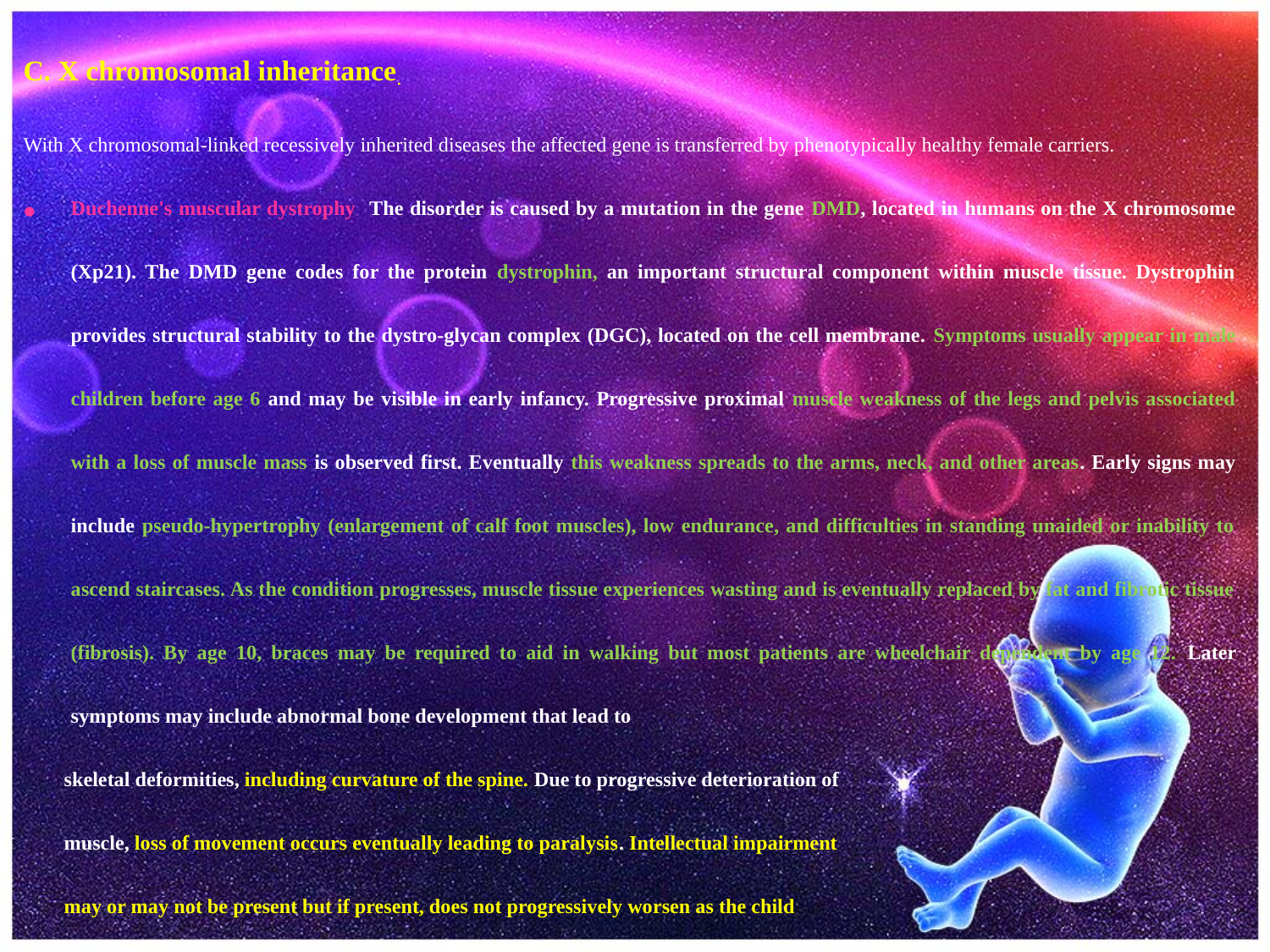

C. X chromosomal inheritance.
With X chromosomal-linked recessively inherited diseases the affected gene is transferred by phenotypically healthy female carriers.
Duchenne's muscular dystrophy  The disorder is caused by a mutation in the gene DMD, located in humans on the X chromosome (Xp21). The DMD gene codes for the protein dystrophin, an important structural component within muscle tissue. Dystrophin provides structural stability to the dystro-glycan complex (DGC), located on the cell membrane. Symptoms usually appear in male children before age 6 and may be visible in early infancy. Progressive proximal muscle weakness of the legs and pelvis associated with a loss of muscle mass is observed first. Eventually this weakness spreads to the arms, neck, and other areas. Early signs may include pseudo-hypertrophy (enlargement of calf foot muscles), low endurance, and difficulties in standing unaided or inability to ascend staircases. As the condition progresses, muscle tissue experiences wasting and is eventually replaced by fat and fibrotic tissue (fibrosis). By age 10, braces may be required to aid in walking but most patients are wheelchair dependent by age 12. Later symptoms may include abnormal bone development that lead to
        skeletal deformities, including curvature of the spine. Due to progressive deterioration of
        muscle, loss of movement occurs eventually leading to paralysis. Intellectual impairment
        may or may not be present but if present, does not progressively worsen as the child
        ages. The average life expectancy for patients afflicted with DMD varies from early teens to
        age mid 30s. There have been reports of DMD patients surviving past the age of 40 and even 50).